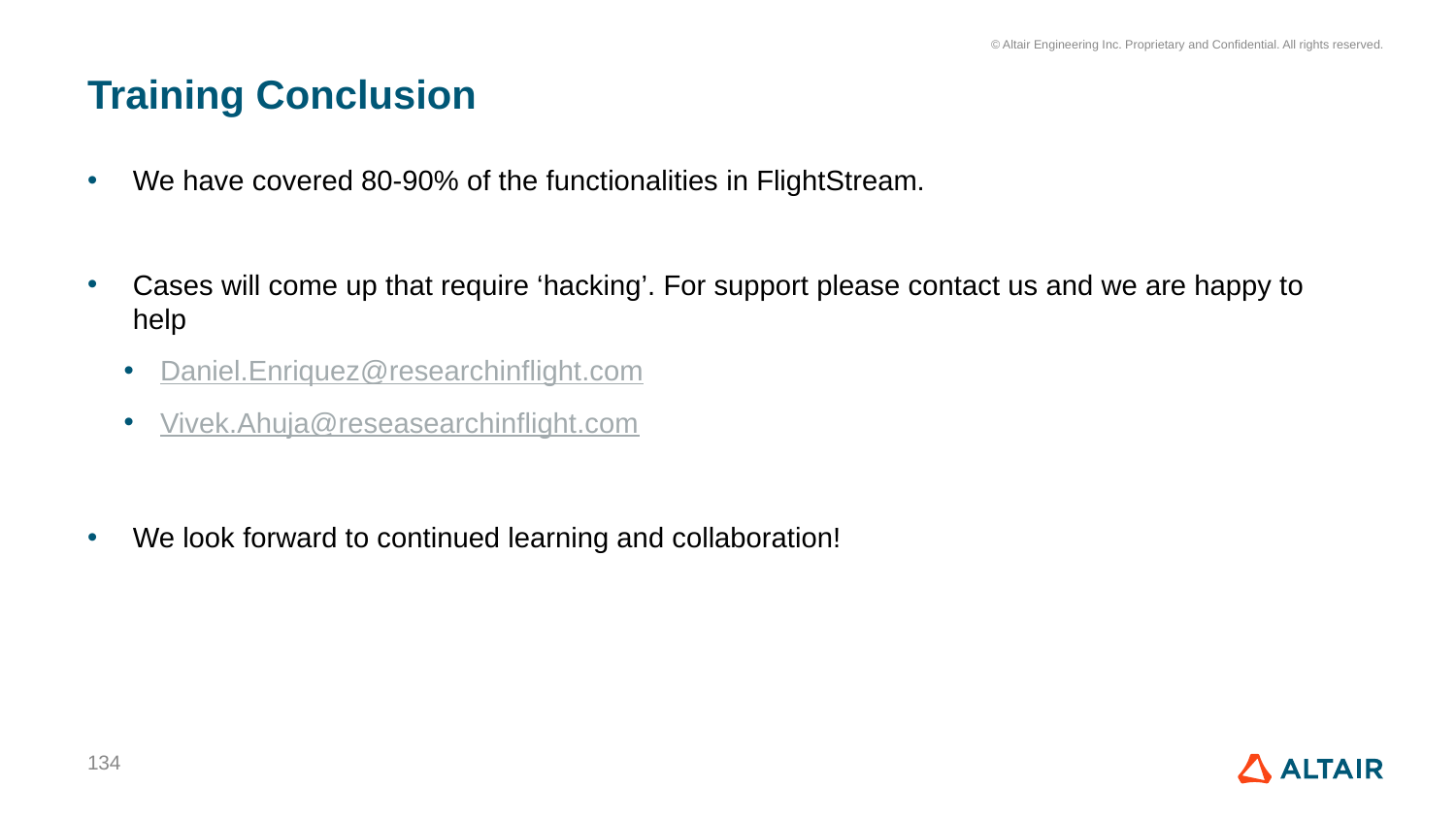

# Training Conclusion
We have covered 80-90% of the functionalities in FlightStream.

Cases will come up that require ‘hacking’. For support please contact us and we are happy to help
Daniel.Enriquez@researchinflight.com
Vivek.Ahuja@reseasearchinflight.com

We look forward to continued learning and collaboration!
134